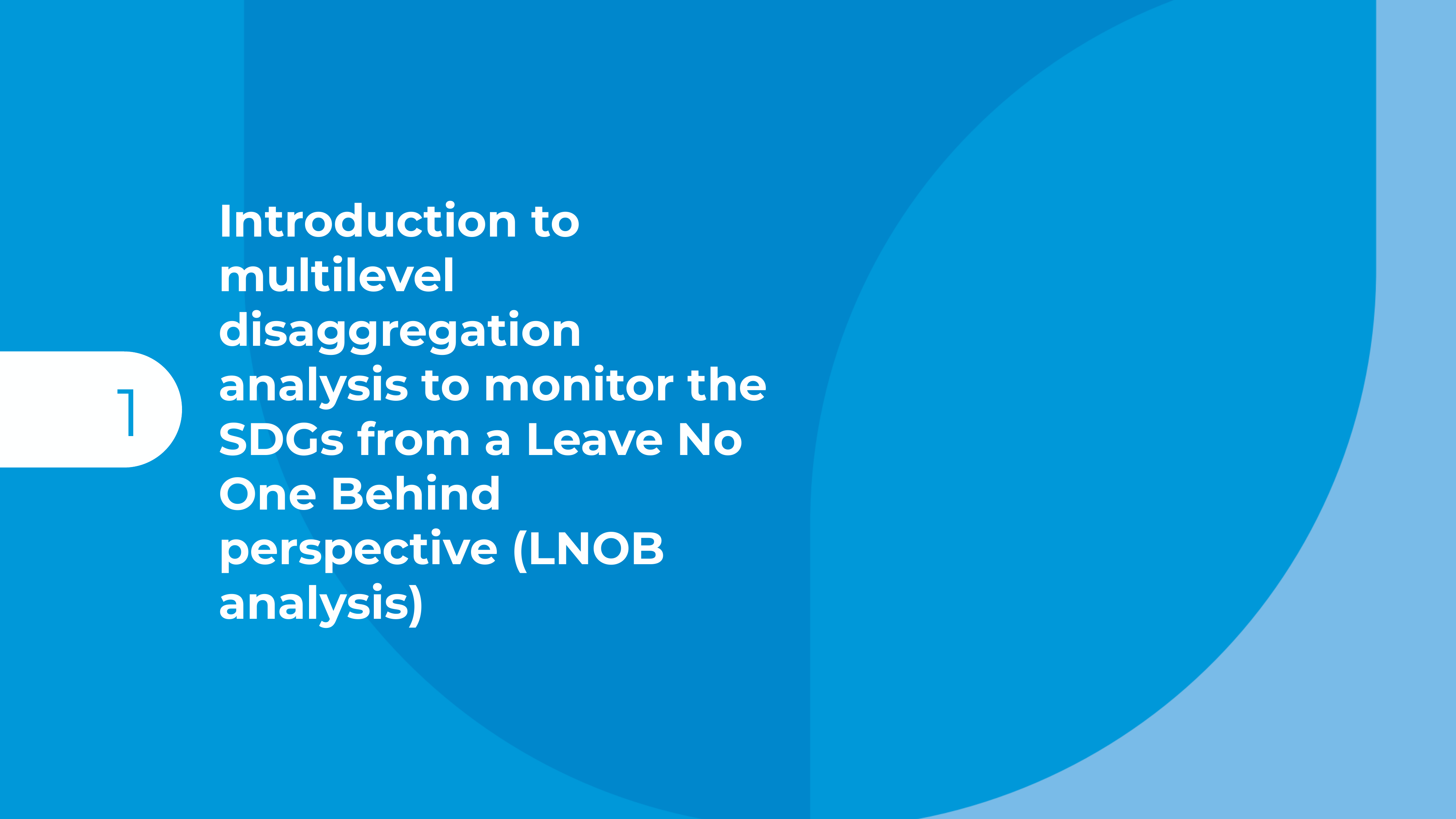

Introduction to multilevel disaggregation analysis to monitor the SDGs from a Leave No One Behind perspective (LNOB analysis)
1